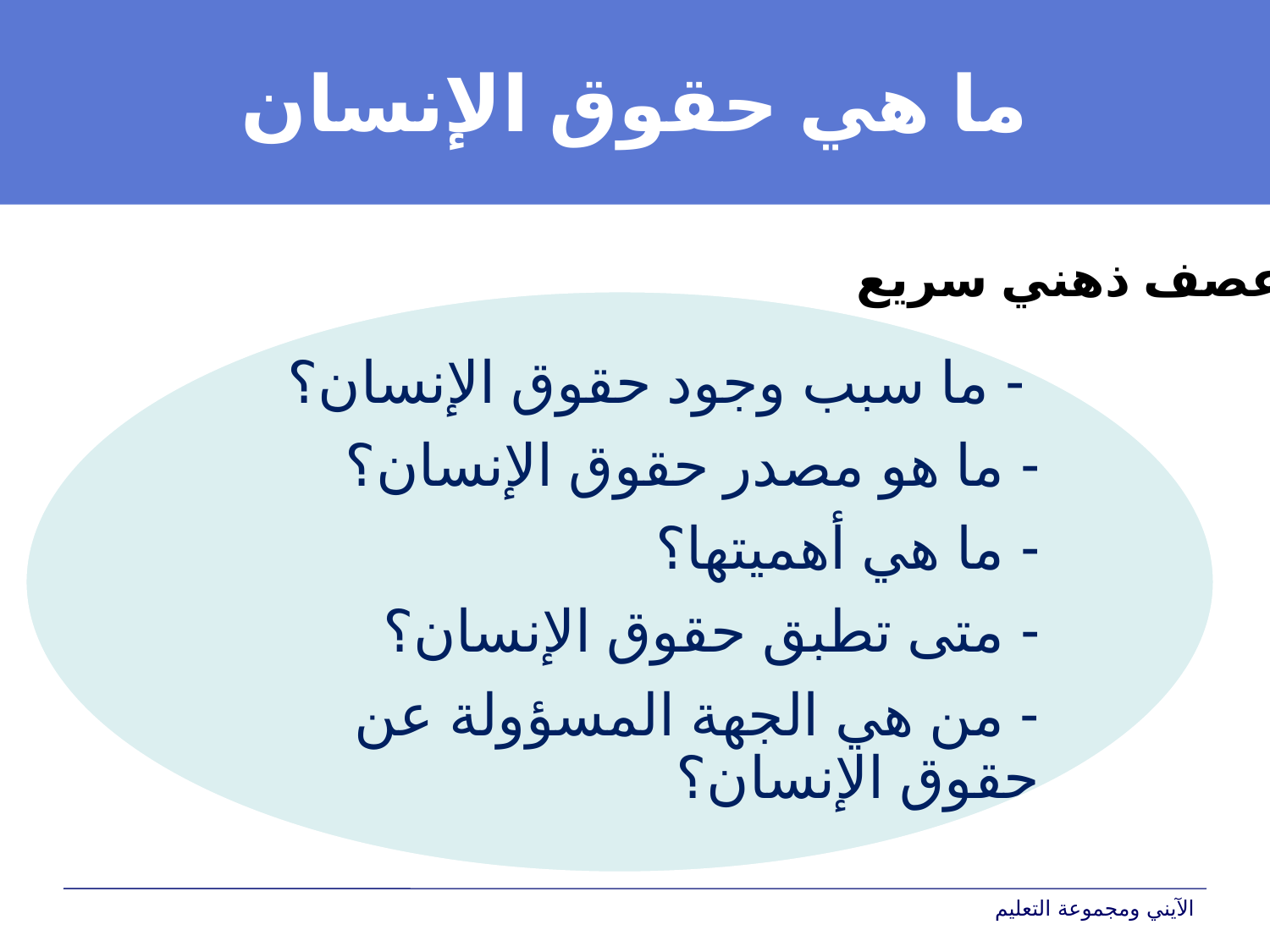

# ما هي حقوق الإنسان
عصف ذهني سريع
 - ما سبب وجود حقوق الإنسان؟
- ما هو مصدر حقوق الإنسان؟
- ما هي أهميتها؟
- متى تطبق حقوق الإنسان؟
- من هي الجهة المسؤولة عن حقوق الإنسان؟
الآيني ومجموعة التعليم